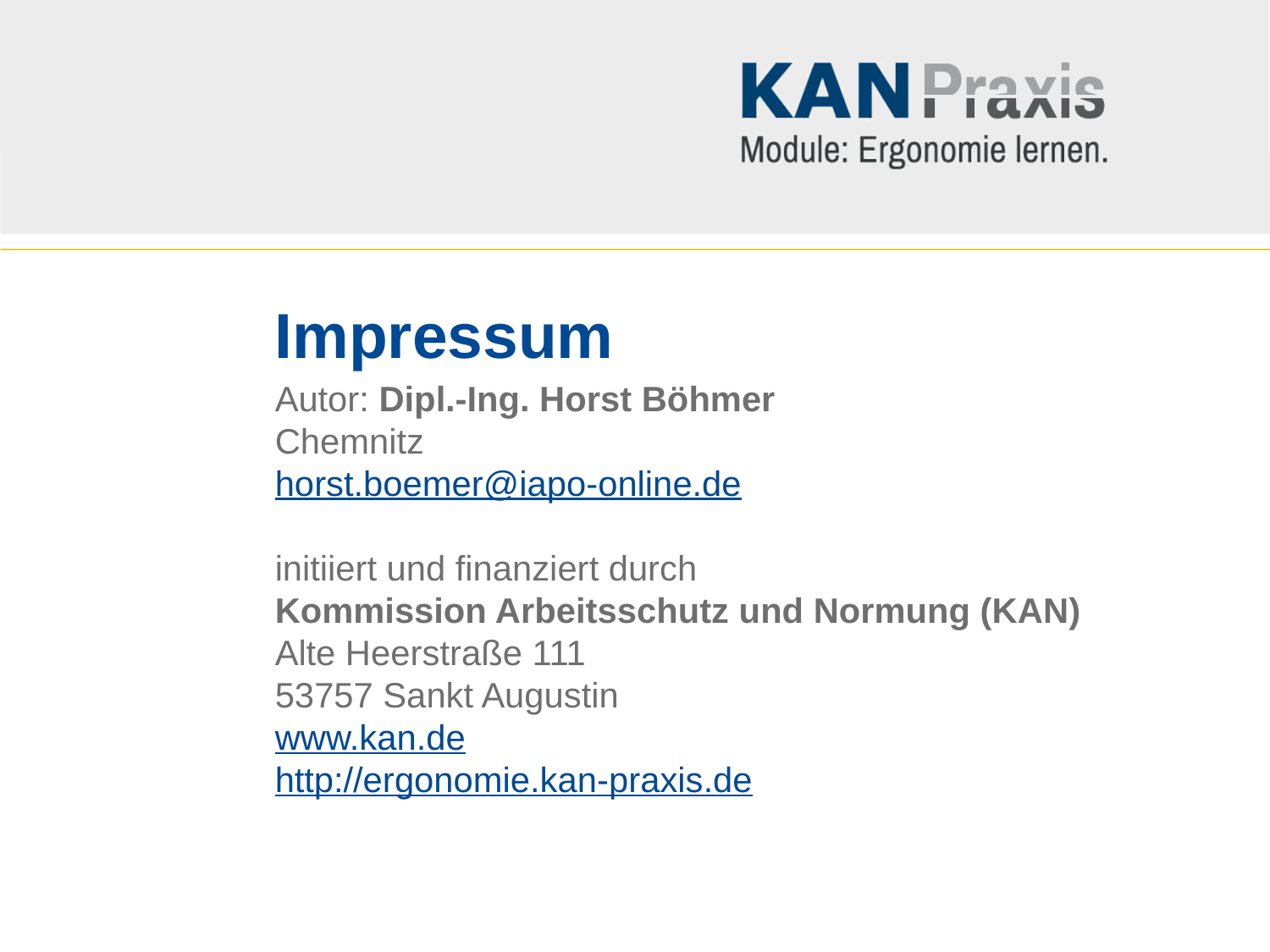

# Impressum
Autor: Dipl.-Ing. Horst Böhmer
Chemnitz
horst.boemer@iapo-online.de

initiiert und finanziert durch
Kommission Arbeitsschutz und Normung (KAN)
Alte Heerstraße 111
53757 Sankt Augustin
www.kan.de
http://ergonomie.kan-praxis.de